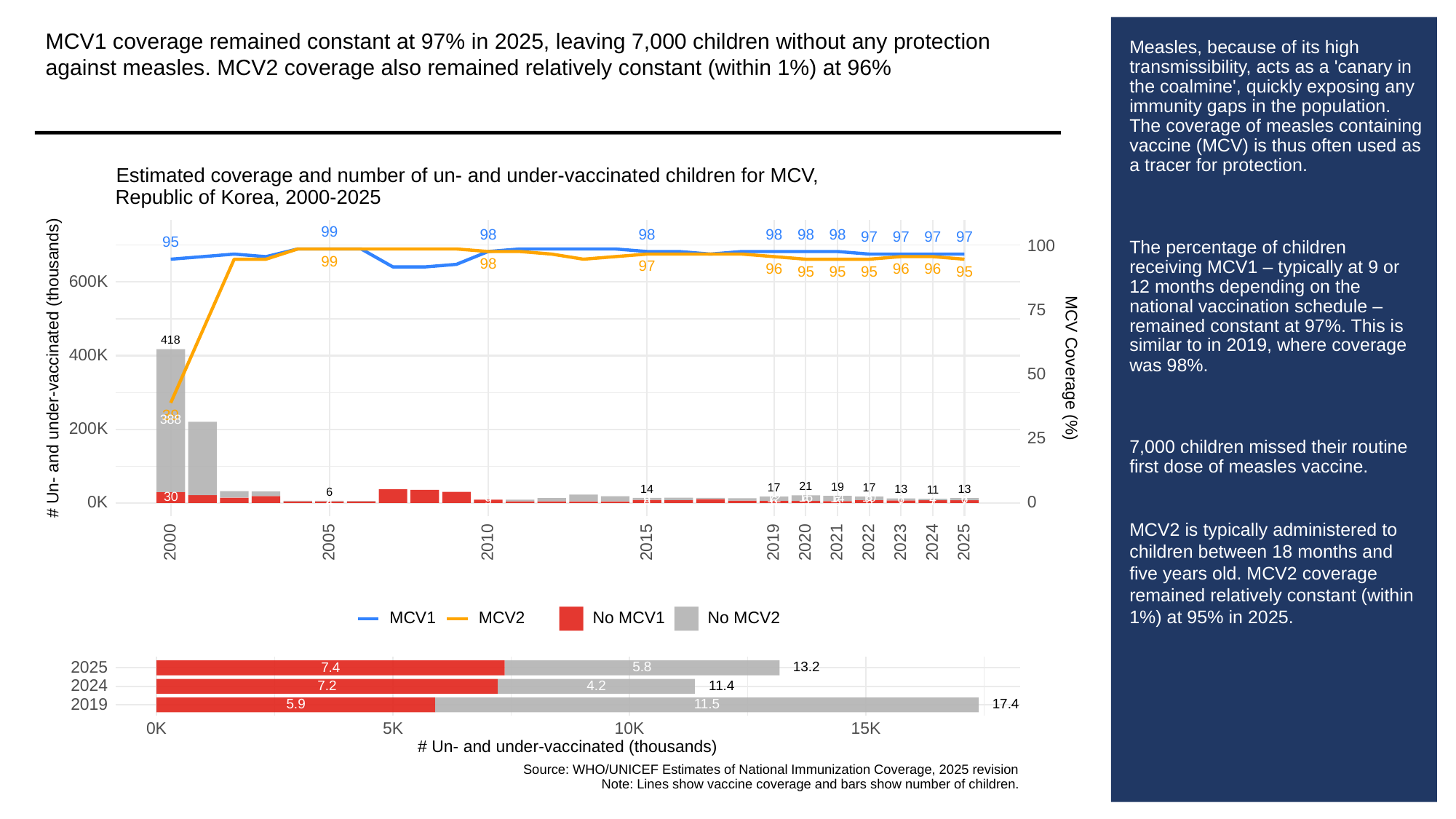

MCV1 coverage remained constant at 97% in 2025, leaving 7,000 children without any protection against measles. MCV2 coverage also remained relatively constant (within 1%) at 96%
# Measles, because of its high transmissibility, acts as a 'canary in the coalmine', quickly exposing any immunity gaps in the population. The coverage of measles containing vaccine (MCV) is thus often used as a tracer for protection.

The percentage of children receiving MCV1 – typically at 9 or 12 months depending on the national vaccination schedule – remained constant at 97%. This is similar to in 2019, where coverage was 98%.

7,000 children missed their routine first dose of measles vaccine.

MCV2 is typically administered to children between 18 months and five years old. MCV2 coverage remained relatively constant (within 1%) at 95% in 2025.

Estimated coverage and number of un- and under-vaccinated children for MCV,
Republic of Korea, 2000-2025

99
98
98
98
98
98
97
97
97
97
95
100

99
98
97
96
96
96
95
95
95
95
600K

75

418

400K

# Un- and under-vaccinated (thousands)
MCV Coverage (%)
50

39
388

200K

25

21
19
17
17
14
13
13
11
6

30
16
10
14
6
12
6
6

4

2
9

8

8
0K
0
6
7
7
7
5
5
4

2023
2000
2005
2010
2015
2019
2020
2021
2022
2024
2025

MCV1
MCV2
No MCV1
No MCV2

2025
13.2
5.8
7.4

2024
7.2
4.2
11.4

2019
5.9
11.5
17.4

0K
10K
15K
5K
# Un- and under-vaccinated (thousands)
Source: WHO/UNICEF Estimates of National Immunization Coverage, 2025 revision
Note: Lines show vaccine coverage and bars show number of children.